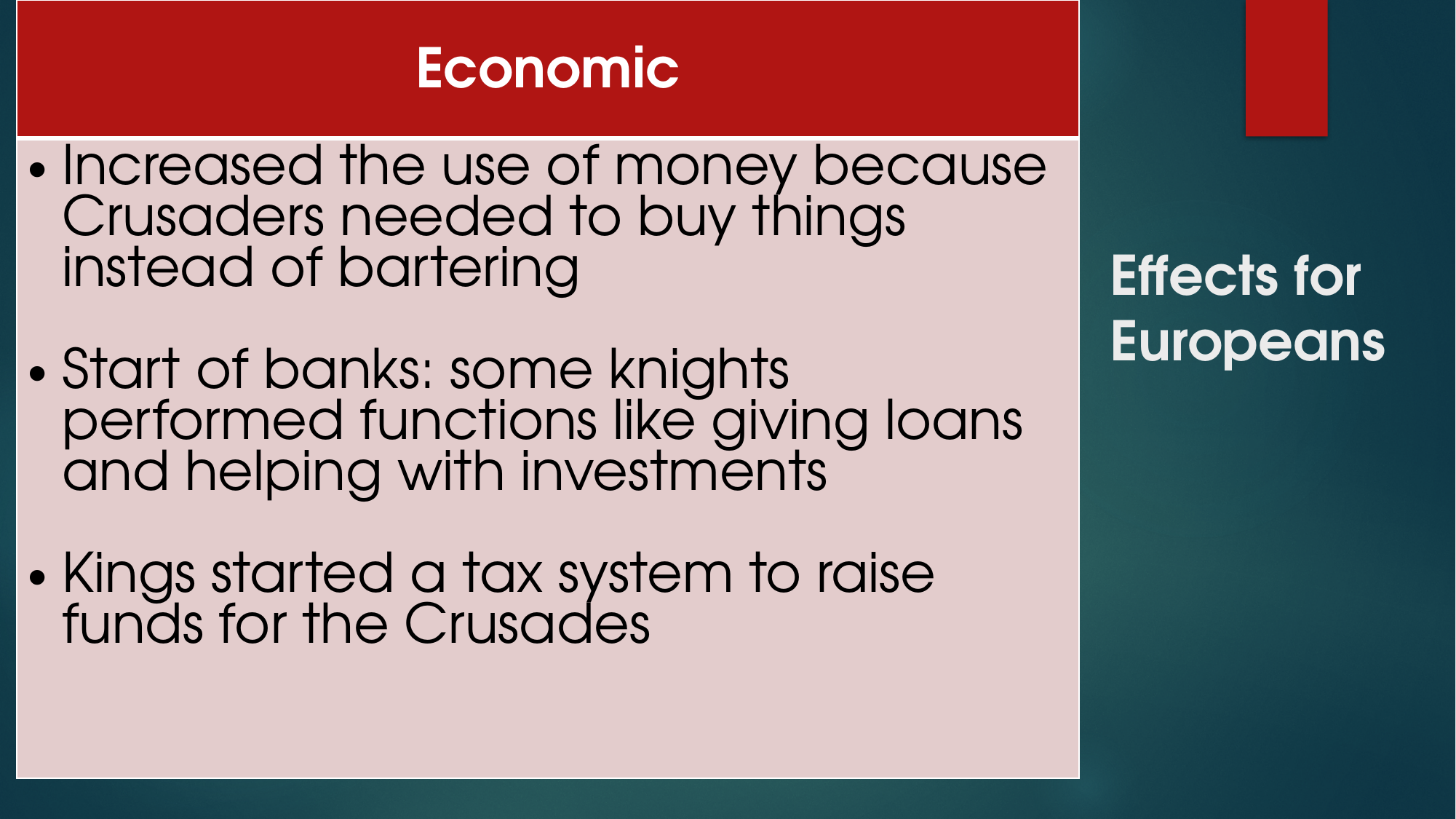

| Economic |
| --- |
| Increased the use of money because Crusaders needed to buy things instead of bartering Start of banks: some knights performed functions like giving loans and helping with investments Kings started a tax system to raise funds for the Crusades |
# Effects for Europeans